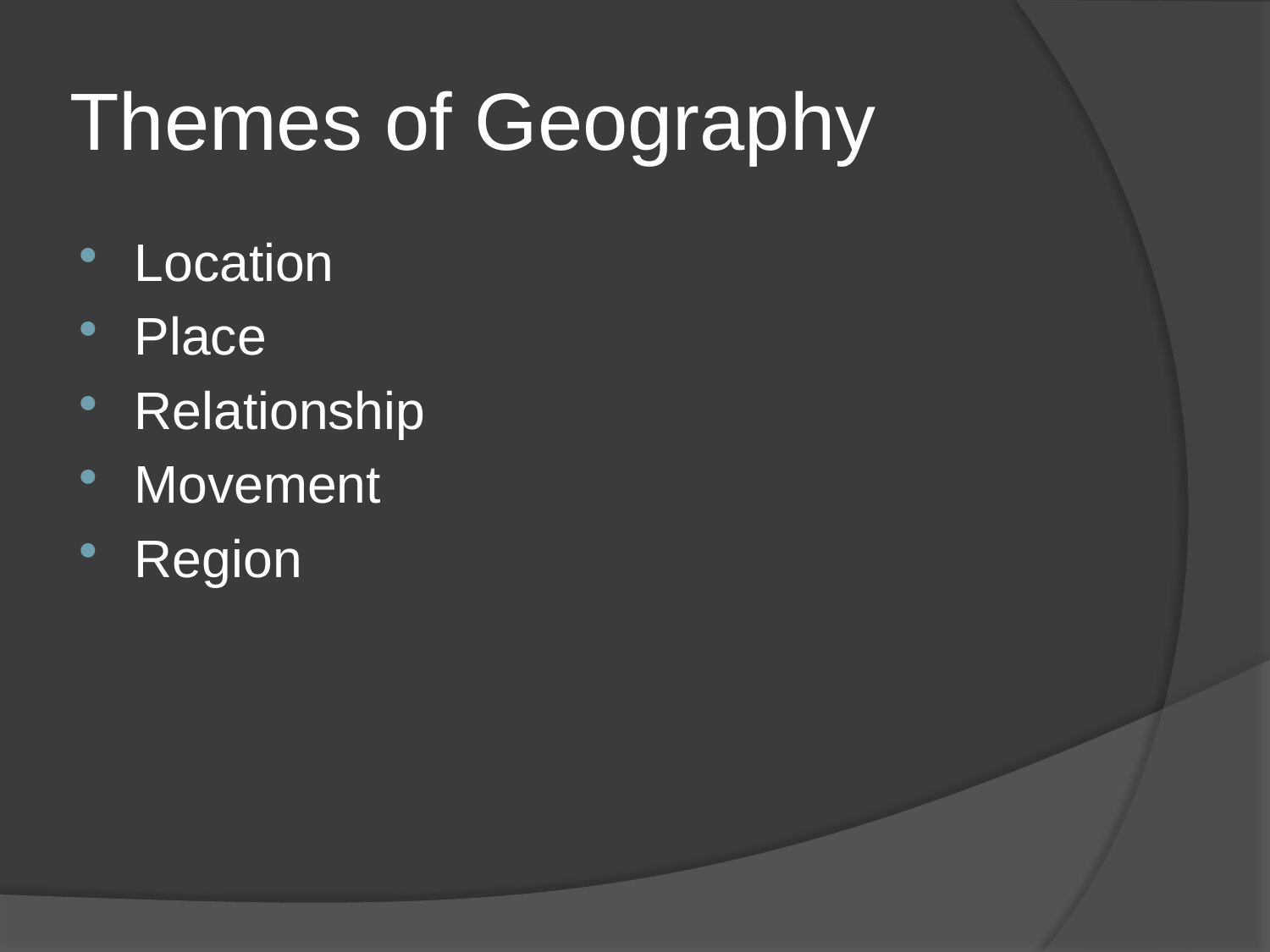

# Themes of Geography
Location
Place
Relationship
Movement
Region